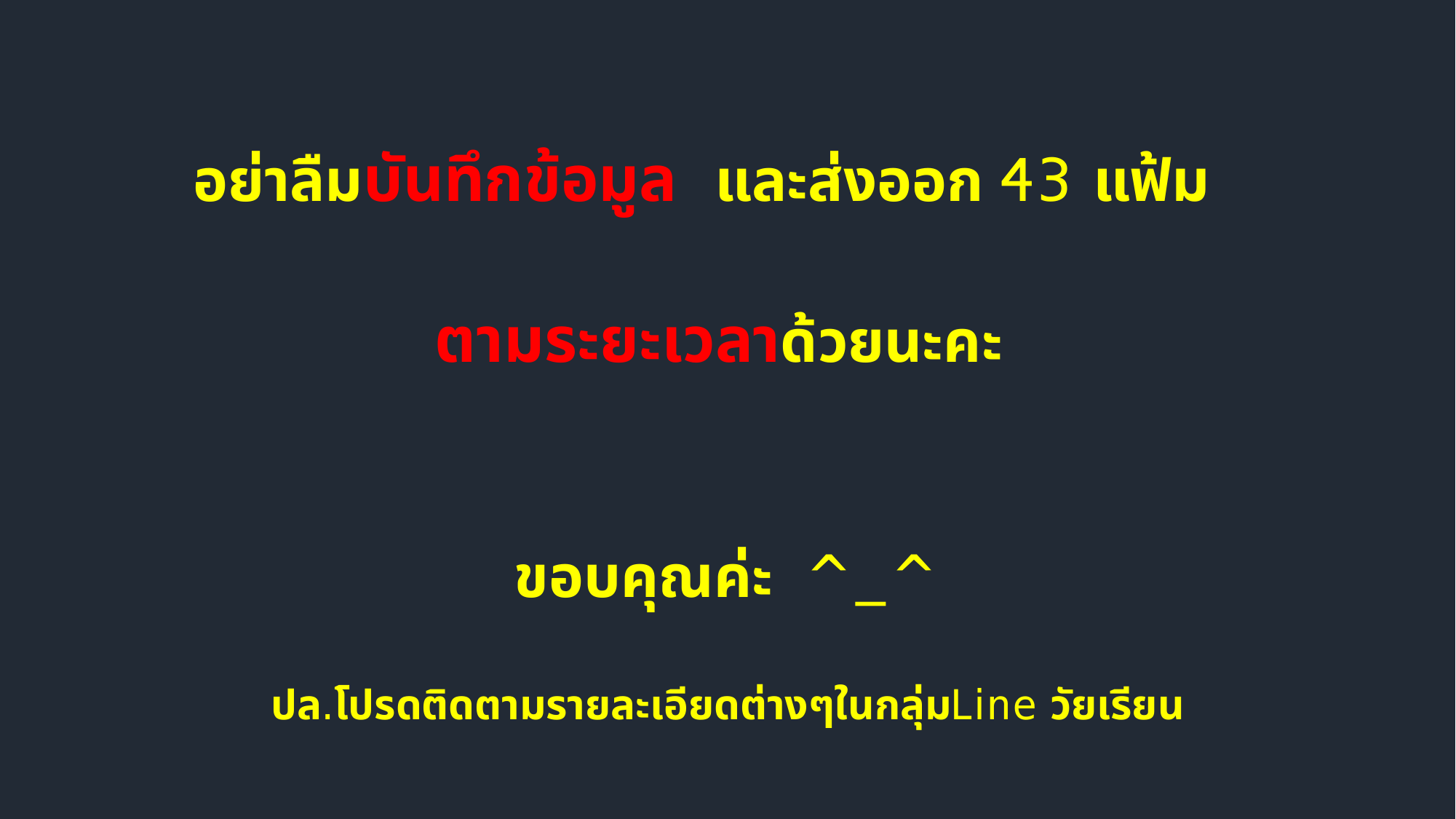

อย่าลืมบันทึกข้อมูล  และส่งออก 43 แฟ้ม

ตามระยะเวลาด้วยนะคะ

ขอบคุณค่ะ  ^_^

ปล.โปรดติดตามรายละเอียดต่างๆในกลุ่มLine วัยเรียน